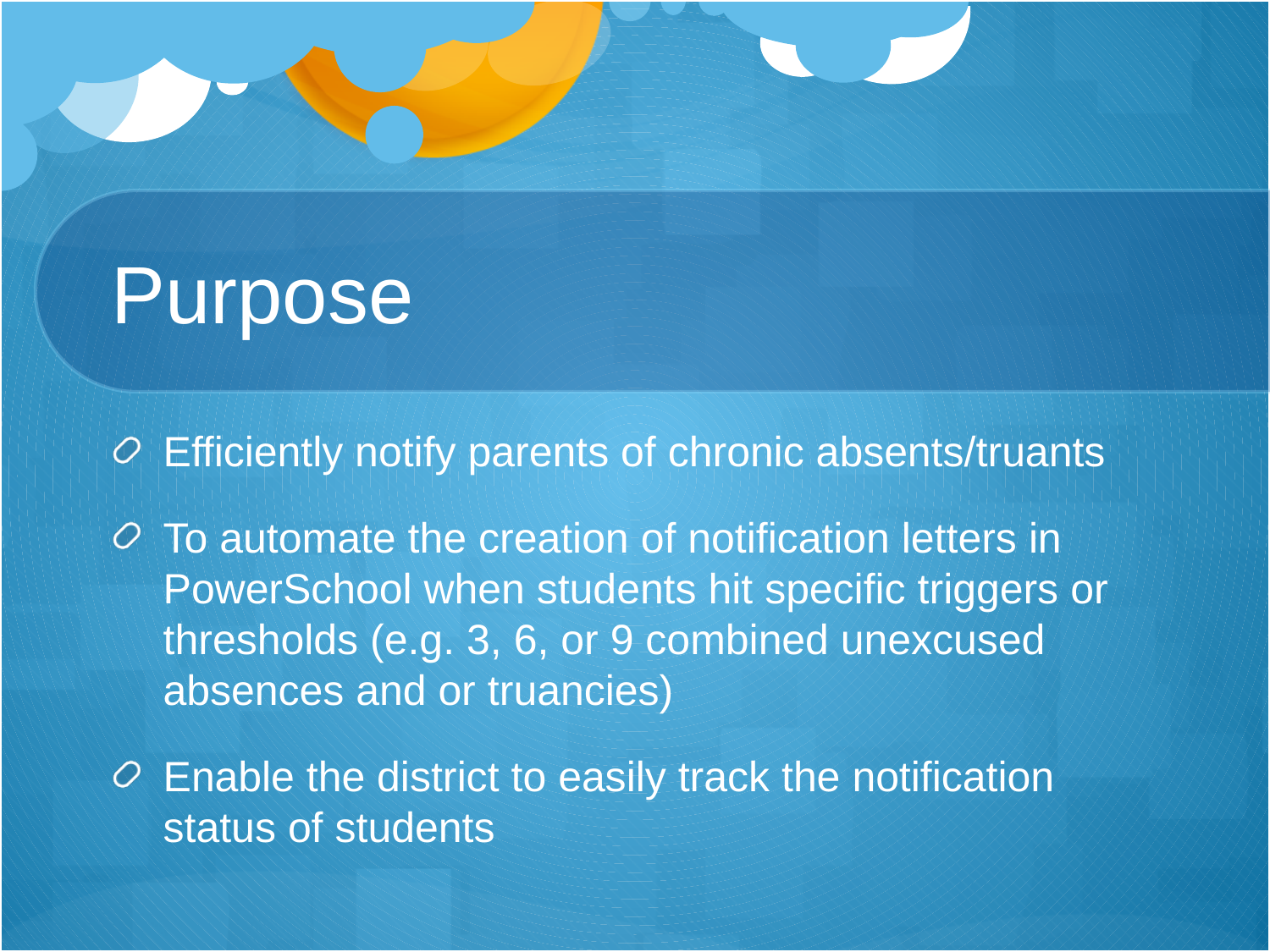

# Purpose
Efficiently notify parents of chronic absents/truants
To automate the creation of notification letters in PowerSchool when students hit specific triggers or thresholds (e.g. 3, 6, or 9 combined unexcused absences and or truancies)
Enable the district to easily track the notification status of students